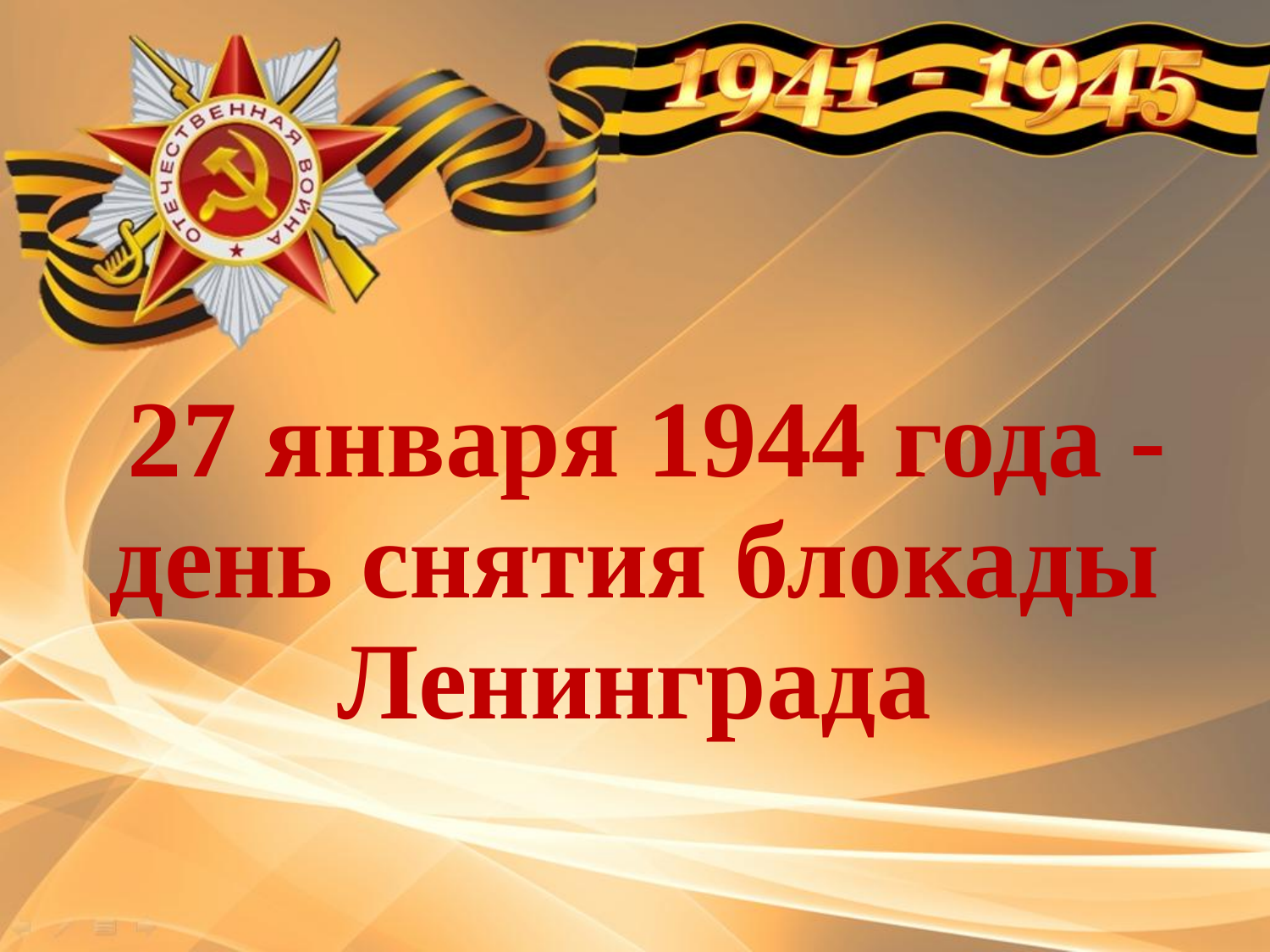

# 27 января 1944 года - день снятия блокады Ленинграда